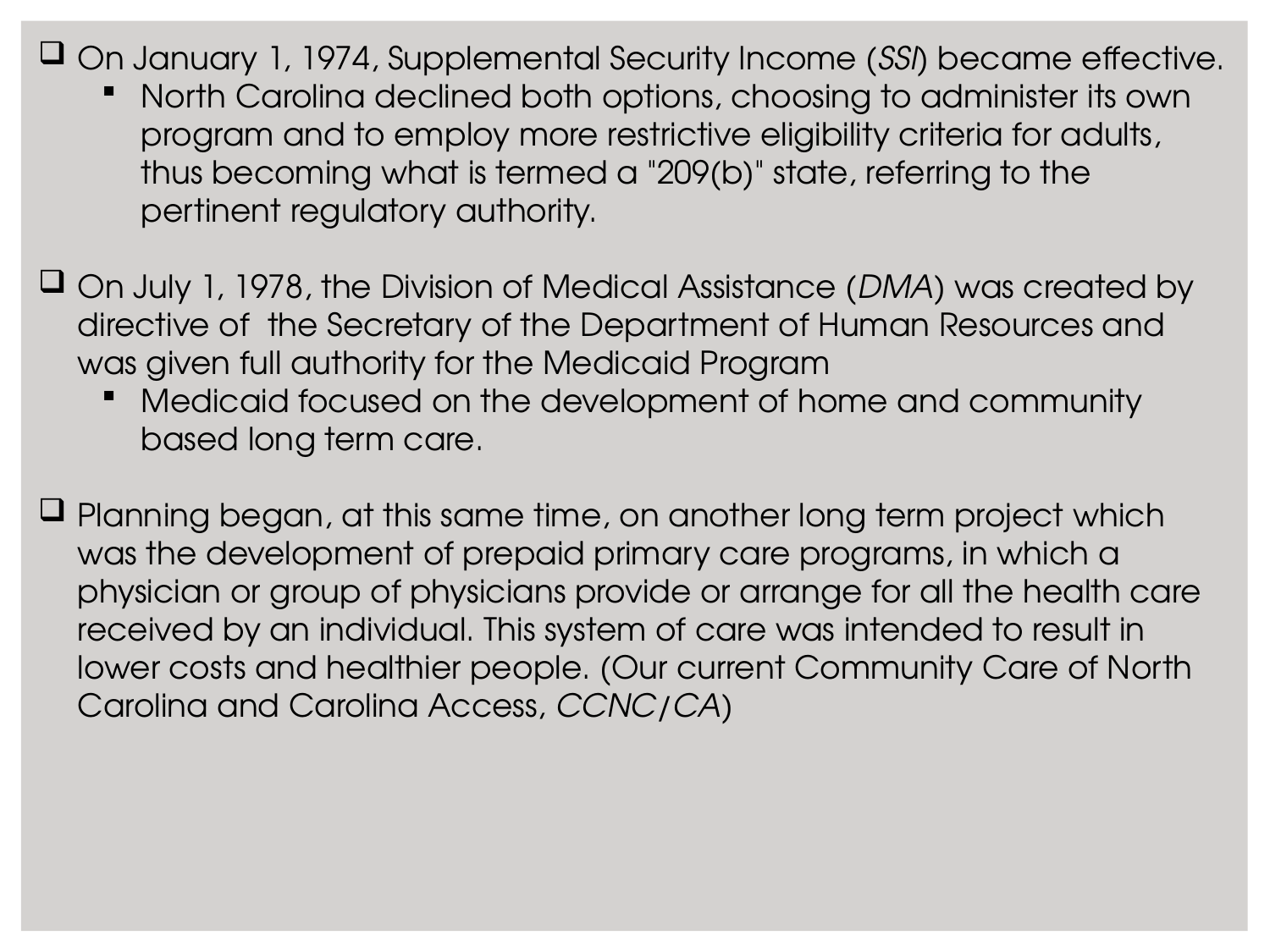

On January 1, 1974, Supplemental Security Income (SSI) became effective.
North Carolina declined both options, choosing to administer its own program and to employ more restrictive eligibility criteria for adults, thus becoming what is termed a "209(b)" state, referring to the pertinent regulatory authority.

On July 1, 1978, the Division of Medical Assistance (DMA) was created by directive of  the Secretary of the Department of Human Resources and was given full authority for the Medicaid Program
Medicaid focused on the development of home and community based long term care.

Planning began, at this same time, on another long term project which was the development of prepaid primary care programs, in which a physician or group of physicians provide or arrange for all the health care received by an individual. This system of care was intended to result in lower costs and healthier people. (Our current Community Care of North Carolina and Carolina Access, CCNC/CA)